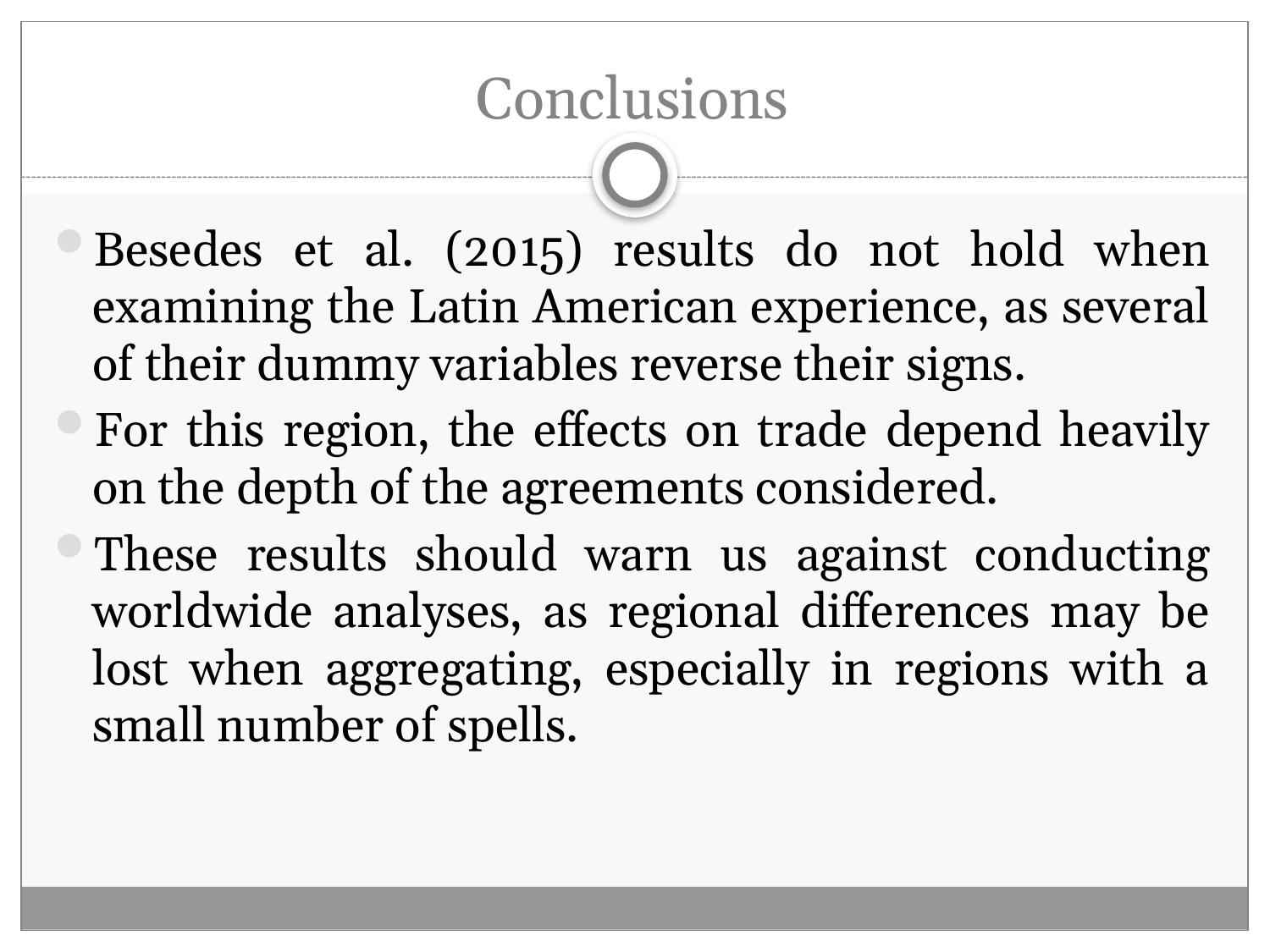

# Conclusions
Besedes et al. (2015) results do not hold when examining the Latin American experience, as several of their dummy variables reverse their signs.
For this region, the effects on trade depend heavily on the depth of the agreements considered.
These results should warn us against conducting worldwide analyses, as regional differences may be lost when aggregating, especially in regions with a small number of spells.